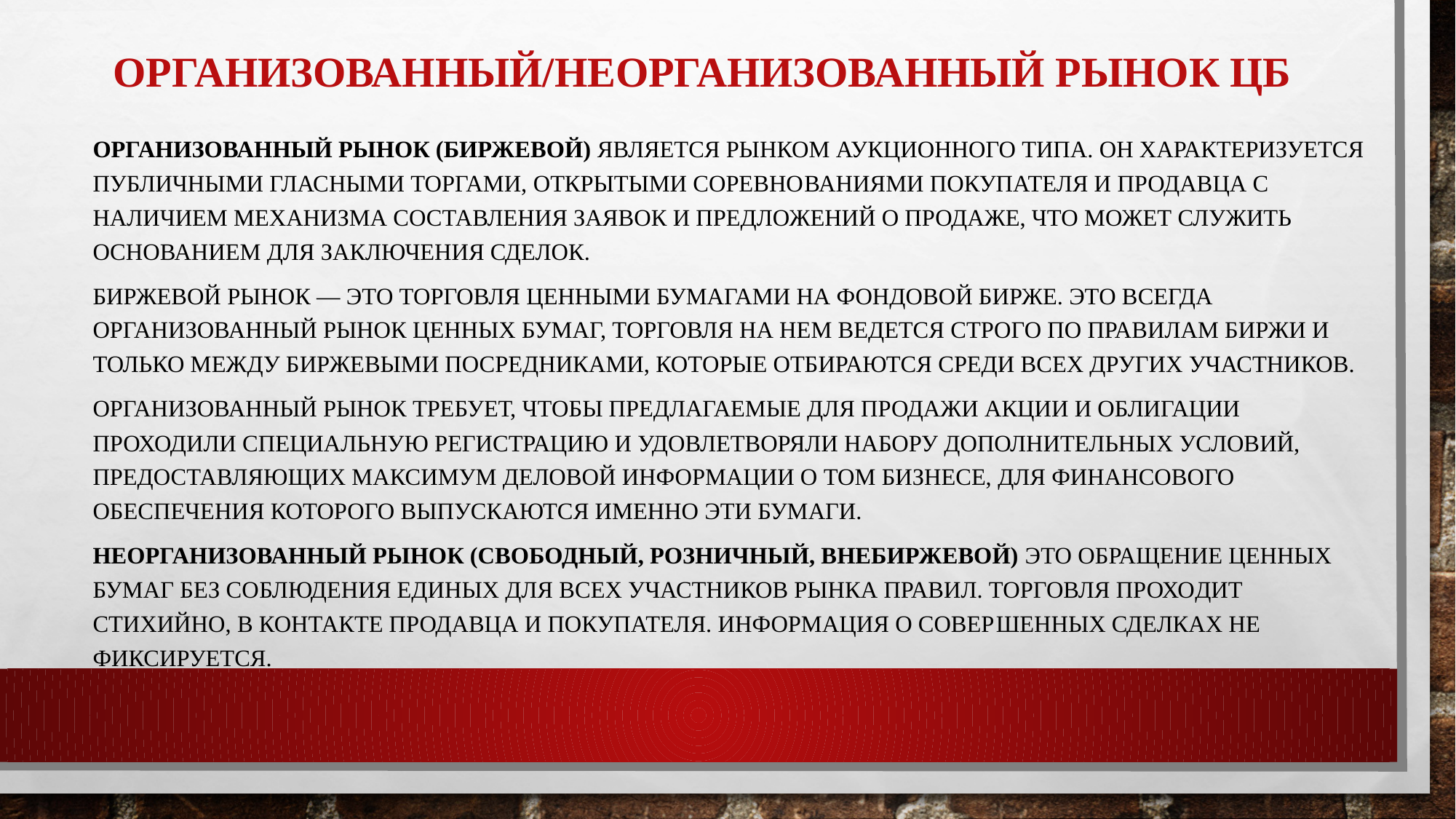

# Организованный/неорганизованный рынок ЦБ
Организованный рынок (биржевой) является рынком аукционного типа. Он характеризуется публичными гласными торгами, открытыми соревно­ваниями покупателя и продавца с наличием механизма составления заявок и предложений о продаже, что может служить основанием для заключения сделок.
Биржевой рынок — это торговля ценными бумагами на фондовой бирже. Это всегда организованный рынок ценных бумаг, торговля на нем ведется строго по правилам биржи и только между биржевыми посредниками, которые отбираются среди всех других участников.
Организованный рынок требует, чтобы предлагаемые для продажи акции и облигации проходили специальную регистрацию и удовлетворяли набору дополнительных условий, предоставляющих максимум деловой информации о том бизнесе, для финансового обеспечения которого выпускаются именно эти бумаги.
Неорганизованный рынок (свободный, розничный, внебиржевой) это обращение ценных бумаг без со­блюдения единых для всех участников рынка правил. Торговля прохо­дит стихийно, в контакте продавца и покупателя. Информация о совер­шенных сделках не фиксируется.